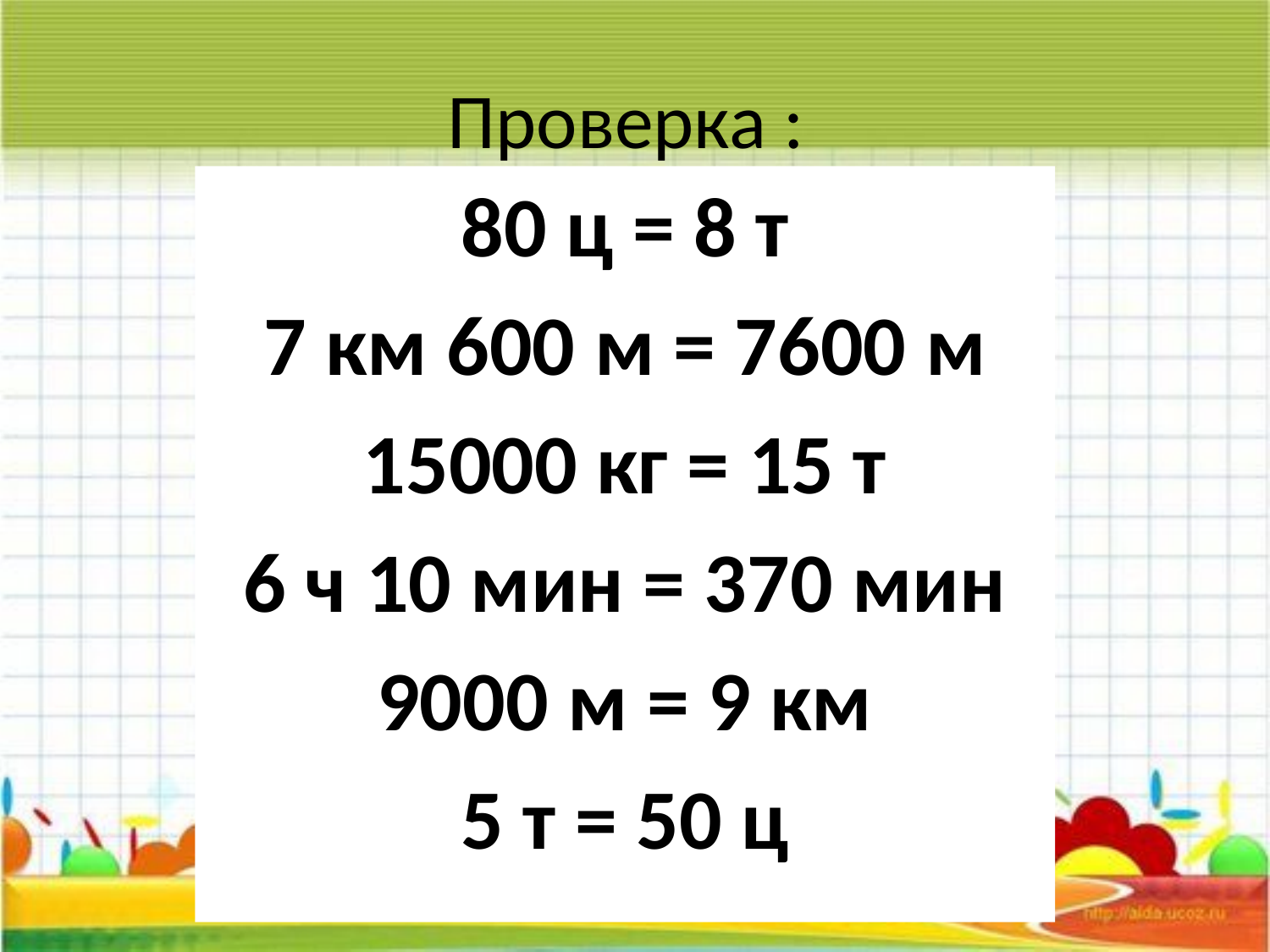

# Проверка :
80 ц = 8 т
7 км 600 м = 7600 м
15000 кг = 15 т
6 ч 10 мин = 370 мин
9000 м = 9 км
5 т = 50 ц